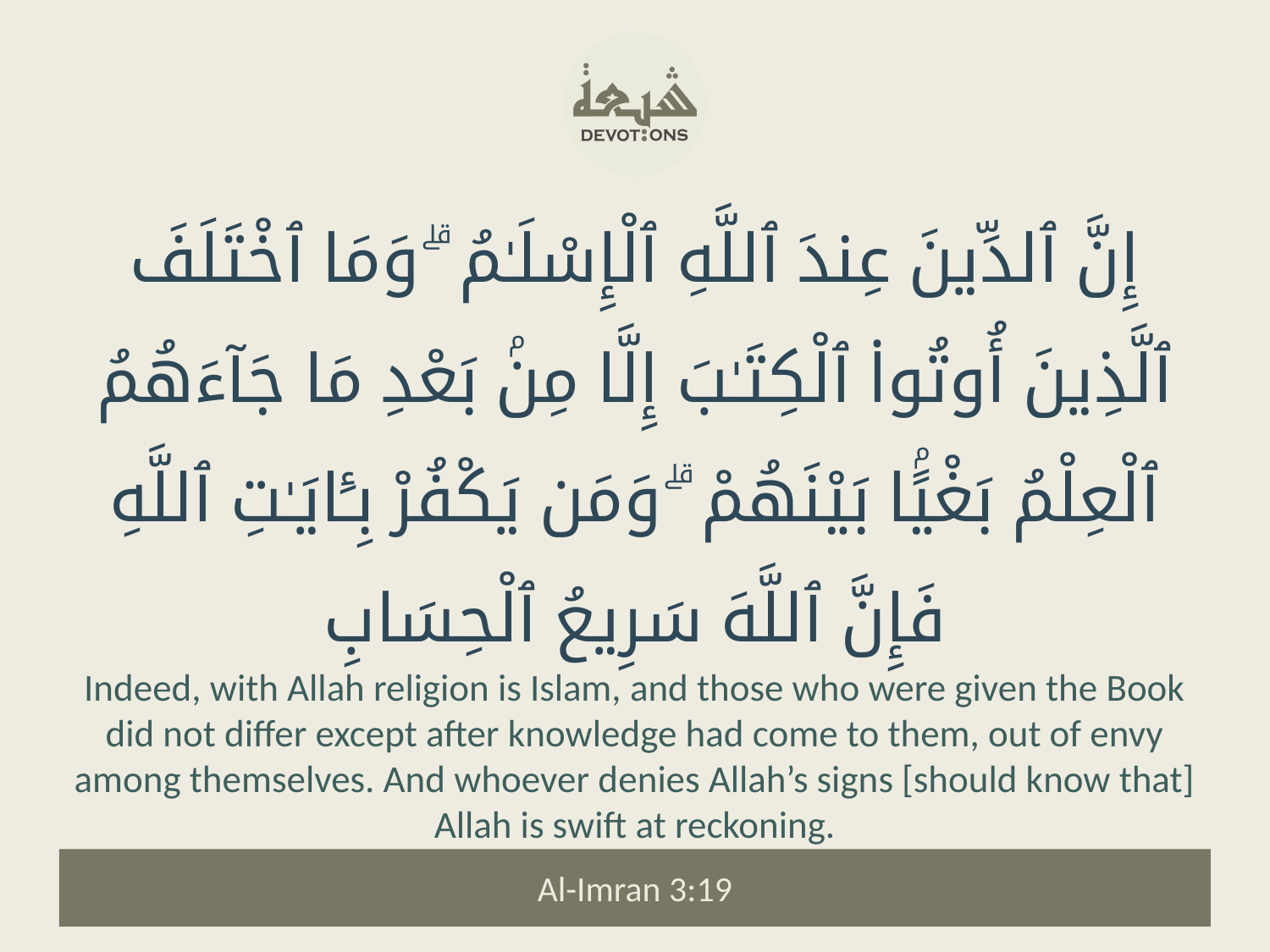

إِنَّ ٱلدِّينَ عِندَ ٱللَّهِ ٱلْإِسْلَـٰمُ ۗ وَمَا ٱخْتَلَفَ ٱلَّذِينَ أُوتُوا۟ ٱلْكِتَـٰبَ إِلَّا مِنۢ بَعْدِ مَا جَآءَهُمُ ٱلْعِلْمُ بَغْيًۢا بَيْنَهُمْ ۗ وَمَن يَكْفُرْ بِـَٔايَـٰتِ ٱللَّهِ فَإِنَّ ٱللَّهَ سَرِيعُ ٱلْحِسَابِ
Indeed, with Allah religion is Islam, and those who were given the Book did not differ except after knowledge had come to them, out of envy among themselves. And whoever denies Allah’s signs [should know that] Allah is swift at reckoning.
Al-Imran 3:19